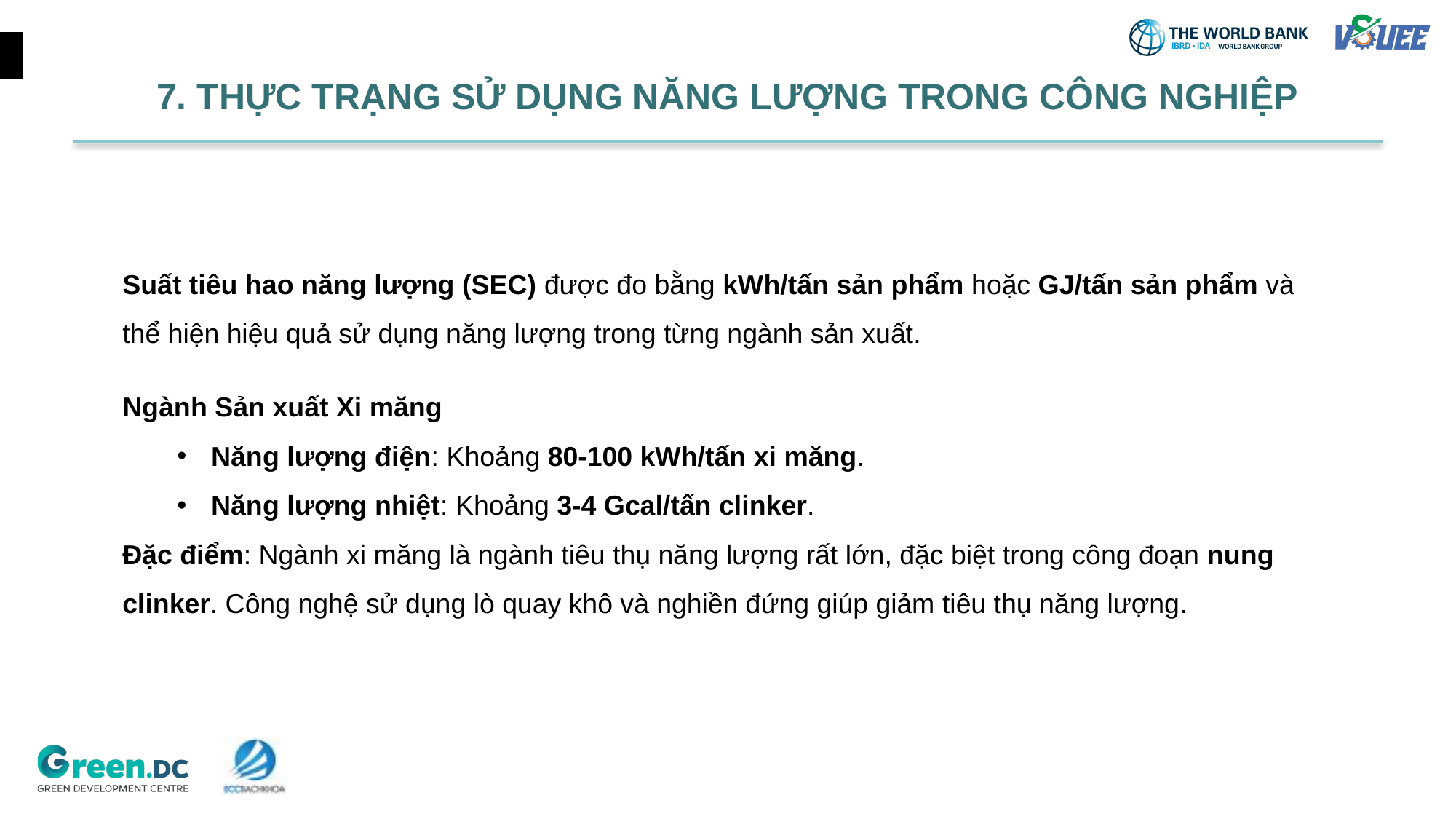

# 7. THỰC TRẠNG SỬ DỤNG NĂNG LƯỢNG TRONG CÔNG NGHIỆP
Suất tiêu hao năng lượng (SEC) được đo bằng kWh/tấn sản phẩm hoặc GJ/tấn sản phẩm và thể hiện hiệu quả sử dụng năng lượng trong từng ngành sản xuất.

Ngành Sản xuất Xi măng
Năng lượng điện: Khoảng 80-100 kWh/tấn xi măng.
Năng lượng nhiệt: Khoảng 3-4 Gcal/tấn clinker.
Đặc điểm: Ngành xi măng là ngành tiêu thụ năng lượng rất lớn, đặc biệt trong công đoạn nung clinker. Công nghệ sử dụng lò quay khô và nghiền đứng giúp giảm tiêu thụ năng lượng.